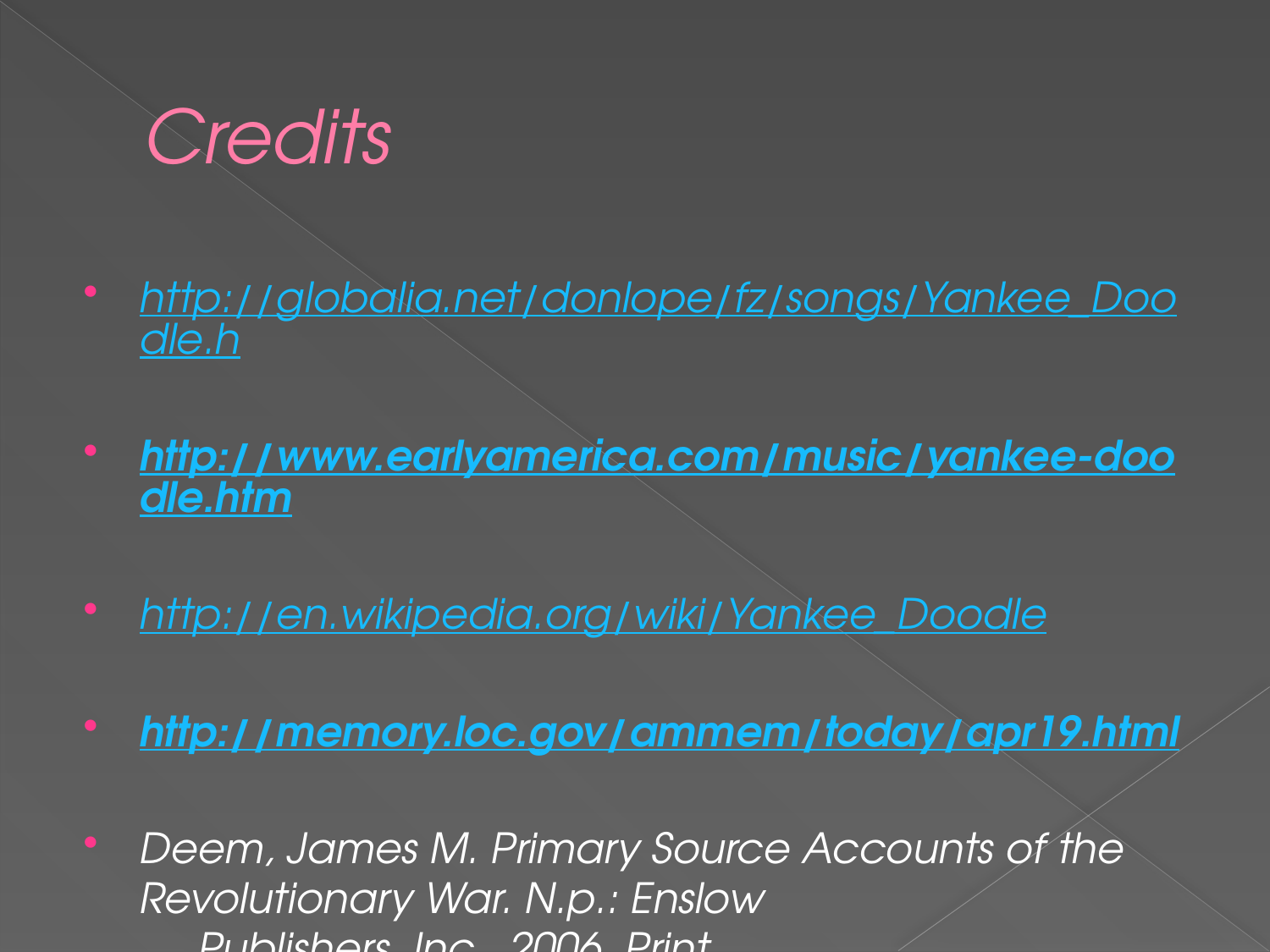

# Credits
http://globalia.net/donlope/fz/songs/Yankee_Doodle.h

http://www.earlyamerica.com/music/yankee-doodle.htm

http://en.wikipedia.org/wiki/Yankee_Doodle

http://memory.loc.gov/ammem/today/apr19.html

Deem, James M. Primary Source Accounts of the Revolutionary War. N.p.: Enslow
     Publishers, Inc., 2006. Print.